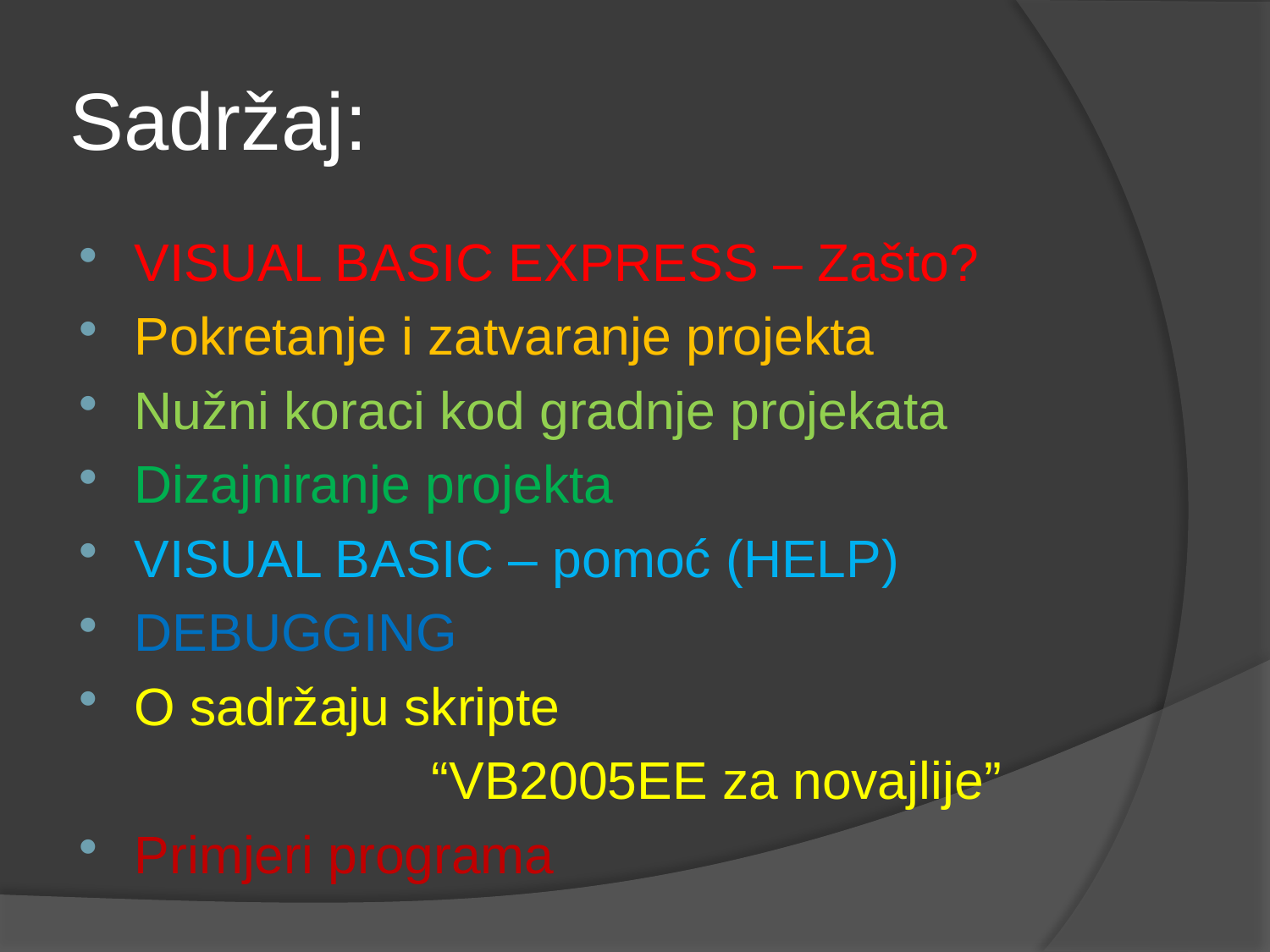

# Sadržaj:
VISUAL BASIC EXPRESS – Zašto?
Pokretanje i zatvaranje projekta
Nužni koraci kod gradnje projekata
Dizajniranje projekta
VISUAL BASIC – pomoć (HELP)
DEBUGGING
O sadržaju skripte
                        “VB2005EE za novajlije”
Primjeri programa